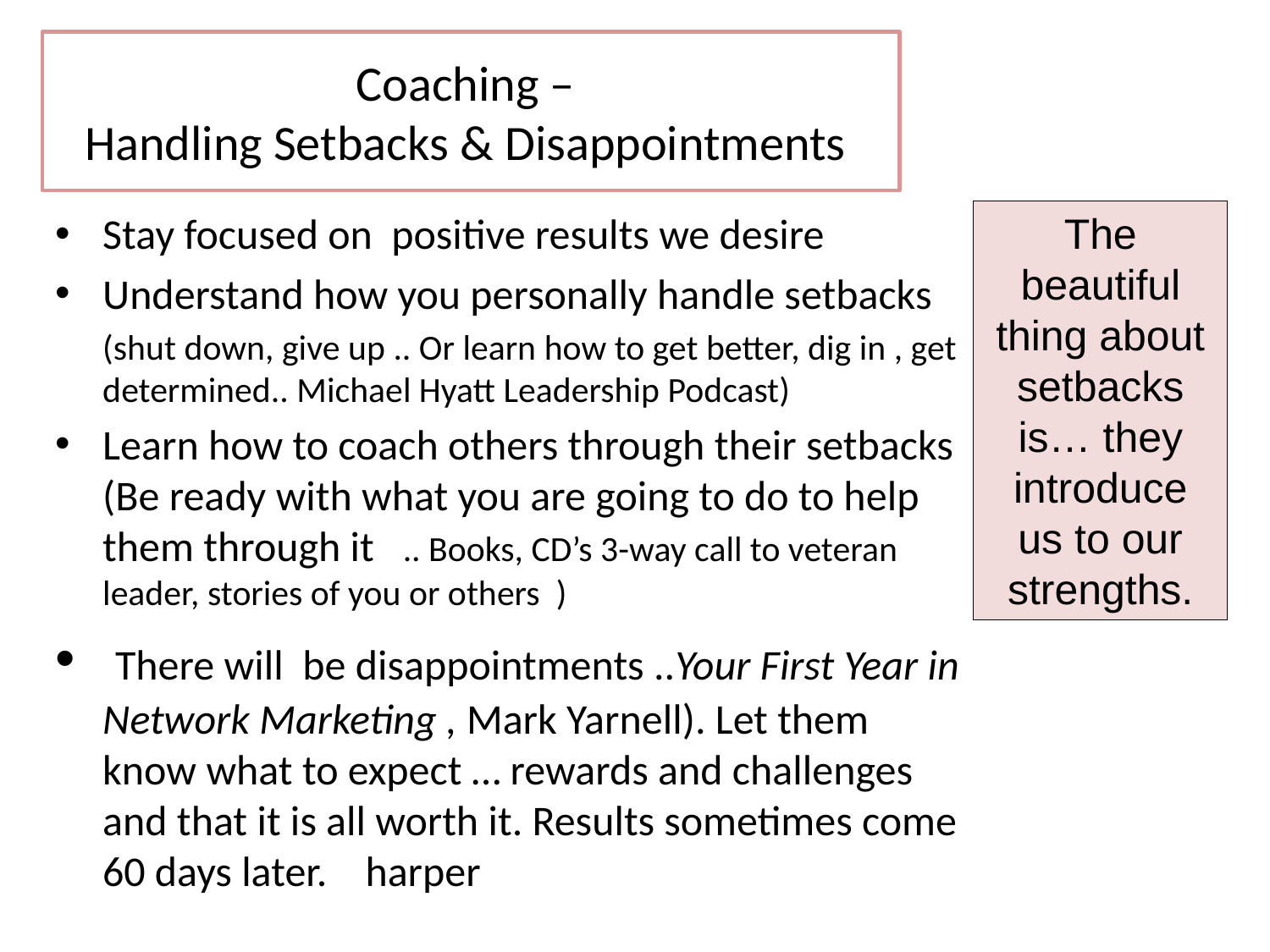

# Coaching – Handling Setbacks & Disappointments
Stay focused on  positive results we desire
Understand how you personally handle setbacks
	(shut down, give up .. Or learn how to get better, dig in , get determined.. Michael Hyatt Leadership Podcast)
Learn how to coach others through their setbacks (Be ready with what you are going to do to help them through it   .. Books, CD’s 3-way call to veteran leader, stories of you or others  )
 There will  be disappointments ..Your First Year in Network Marketing , Mark Yarnell). Let them know what to expect … rewards and challenges and that it is all worth it. Results sometimes come 60 days later.    harper
The beautiful thing about setbacks is… they introduce us to our strengths.